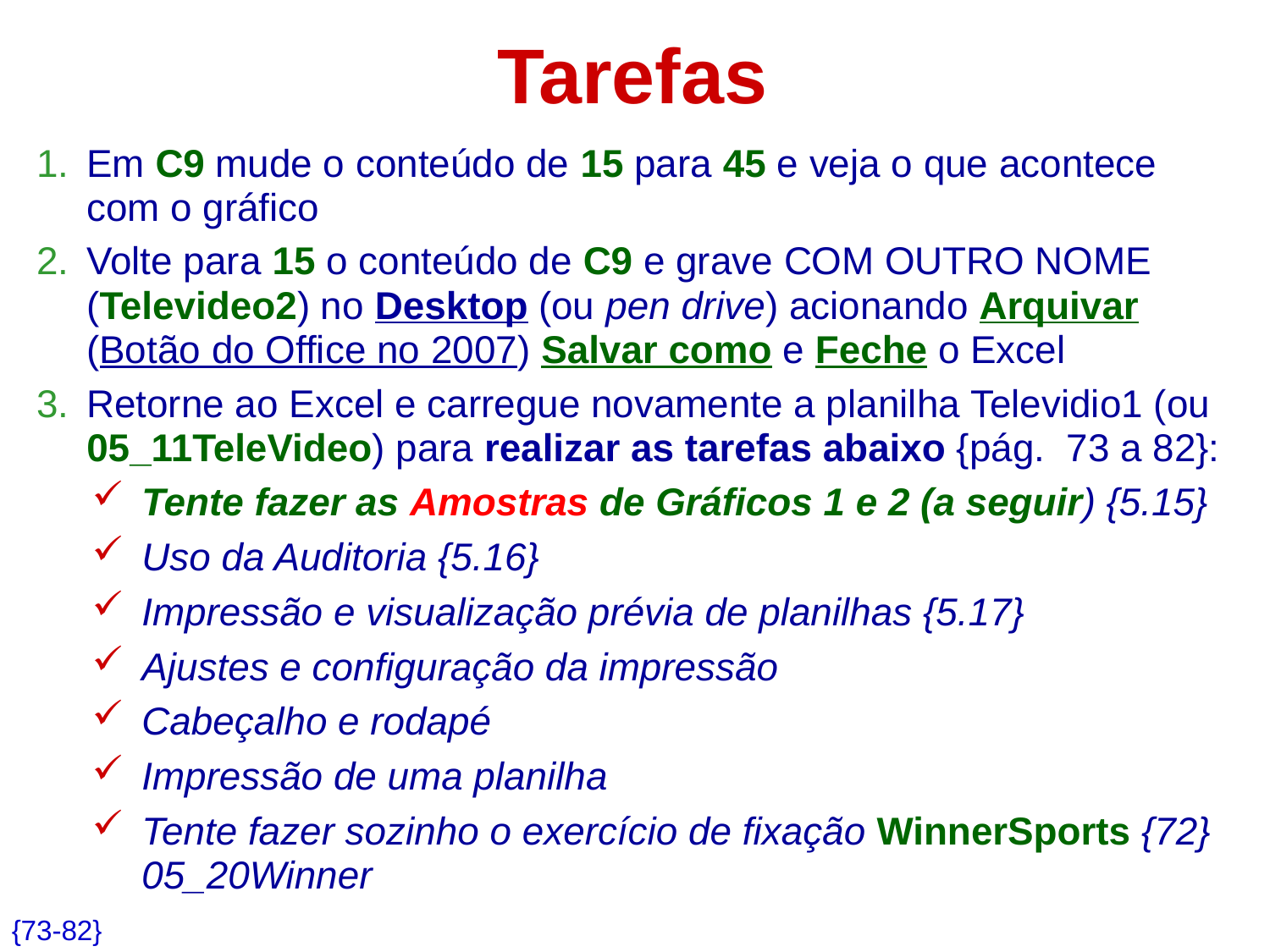

# Tarefas
Em C9 mude o conteúdo de 15 para 45 e veja o que acontece com o gráfico
Volte para 15 o conteúdo de C9 e grave COM OUTRO NOME (Televideo2) no Desktop (ou pen drive) acionando Arquivar (Botão do Office no 2007) Salvar como e Feche o Excel
Retorne ao Excel e carregue novamente a planilha Televidio1 (ou 05_11TeleVideo) para realizar as tarefas abaixo {pág.  73 a 82}:
Tente fazer as Amostras de Gráficos 1 e 2 (a seguir) {5.15}
Uso da Auditoria {5.16}
Impressão e visualização prévia de planilhas {5.17}
Ajustes e configuração da impressão
Cabeçalho e rodapé
Impressão de uma planilha
Tente fazer sozinho o exercício de fixação WinnerSports {72}  05_20Winner
{73-82}